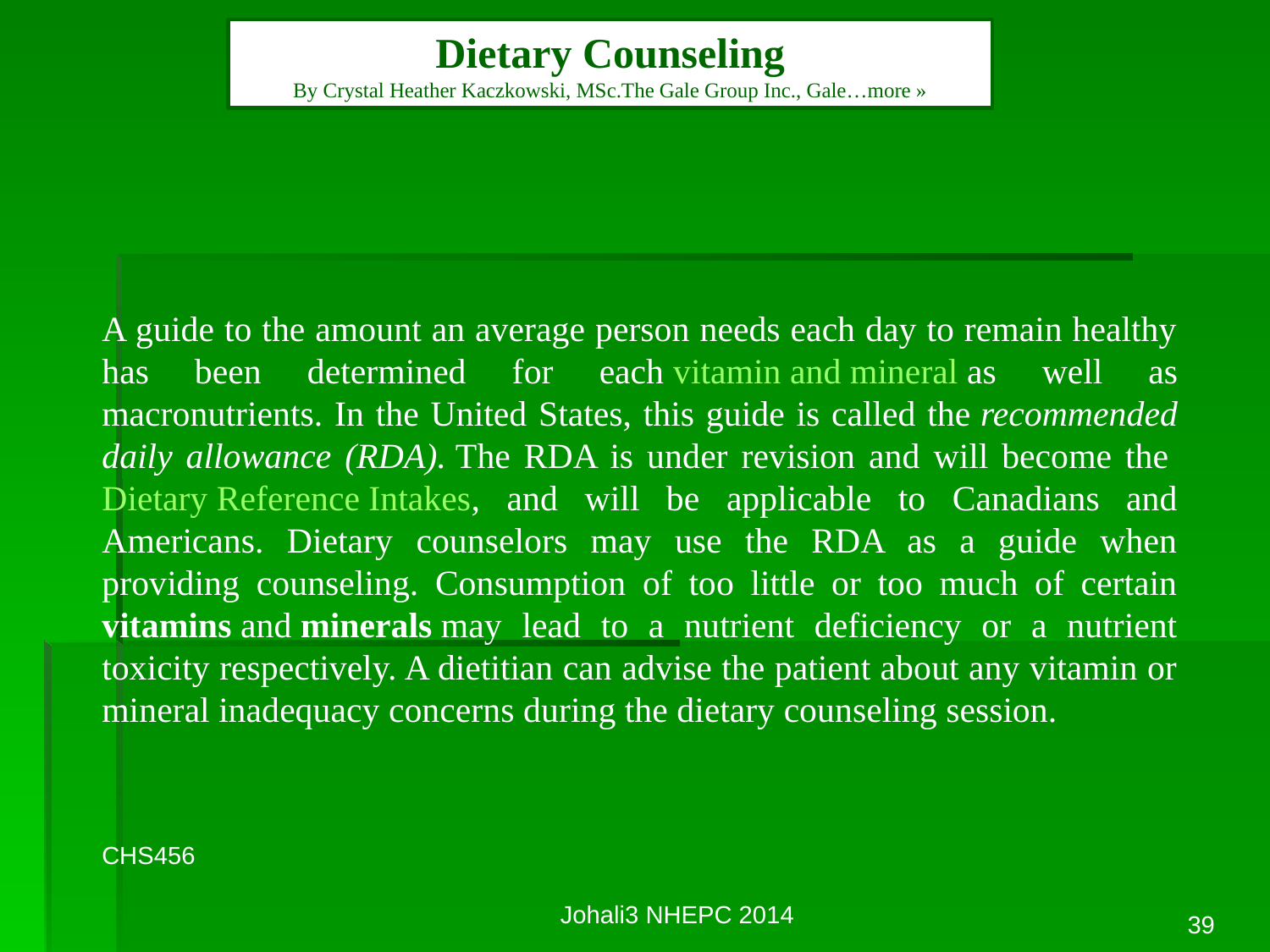

Dietary Counseling
By Crystal Heather Kaczkowski, MSc.The Gale Group Inc., Gale…more »
A guide to the amount an average person needs each day to remain healthy has been determined for each vitamin and mineral as well as macronutrients. In the United States, this guide is called the recommended daily allowance (RDA). The RDA is under revision and will become the Dietary Reference Intakes, and will be applicable to Canadians and Americans. Dietary counselors may use the RDA as a guide when providing counseling. Consumption of too little or too much of certain vitamins and minerals may lead to a nutrient deficiency or a nutrient toxicity respectively. A dietitian can advise the patient about any vitamin or mineral inadequacy concerns during the dietary counseling session.
CHS456
Johali3 NHEPC 2014
39